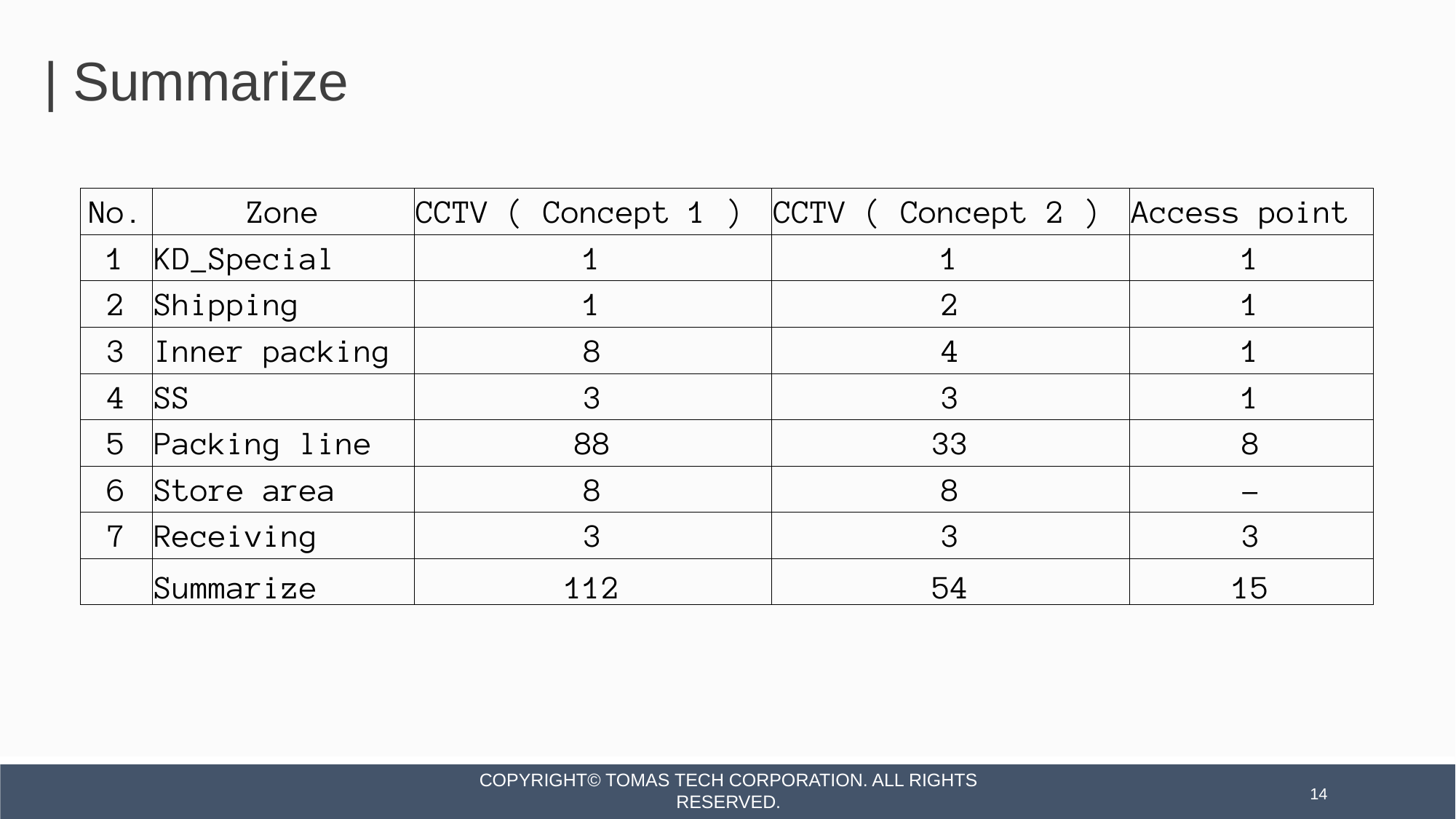

| Summarize
| No. | Zone | CCTV ( Concept 1 ) | CCTV ( Concept 2 ) | Access point |
| --- | --- | --- | --- | --- |
| 1 | KD\_Special | 1 | 1 | 1 |
| 2 | Shipping | 1 | 2 | 1 |
| 3 | Inner packing | 8 | 4 | 1 |
| 4 | SS | 3 | 3 | 1 |
| 5 | Packing line | 88 | 33 | 8 |
| 6 | Store area | 8 | 8 | - |
| 7 | Receiving | 3 | 3 | 3 |
|  | Summarize | 112 | 54 | 15 |
Copyright© TOMAS TECH CORPORATION. All rights reserved.
14